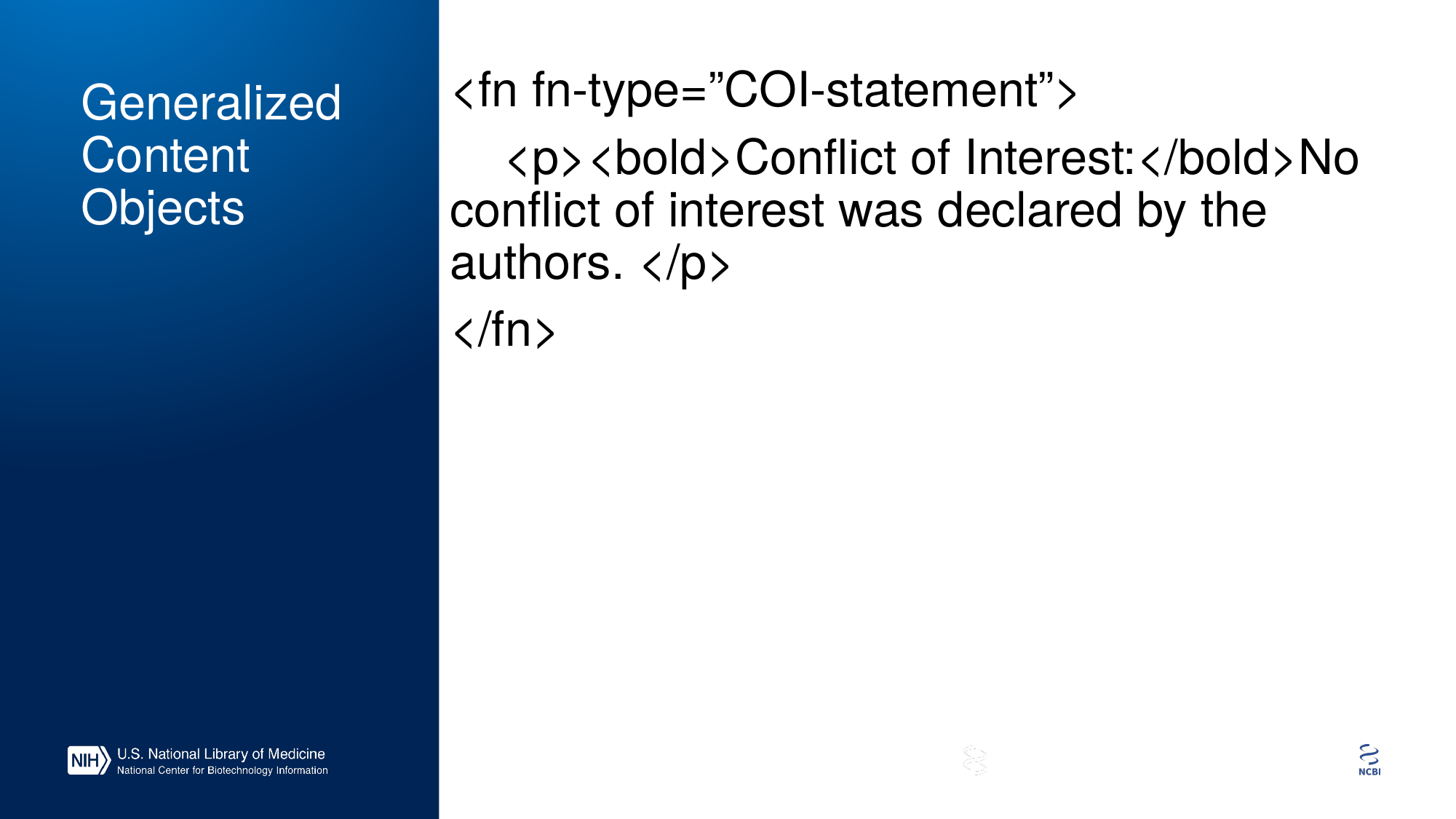

<fn fn-type=”COI-statement”>
    <p><bold>Conflict of Interest:</bold>No conflict of interest was declared by the authors. </p>
</fn>
# Generalized Content Objects